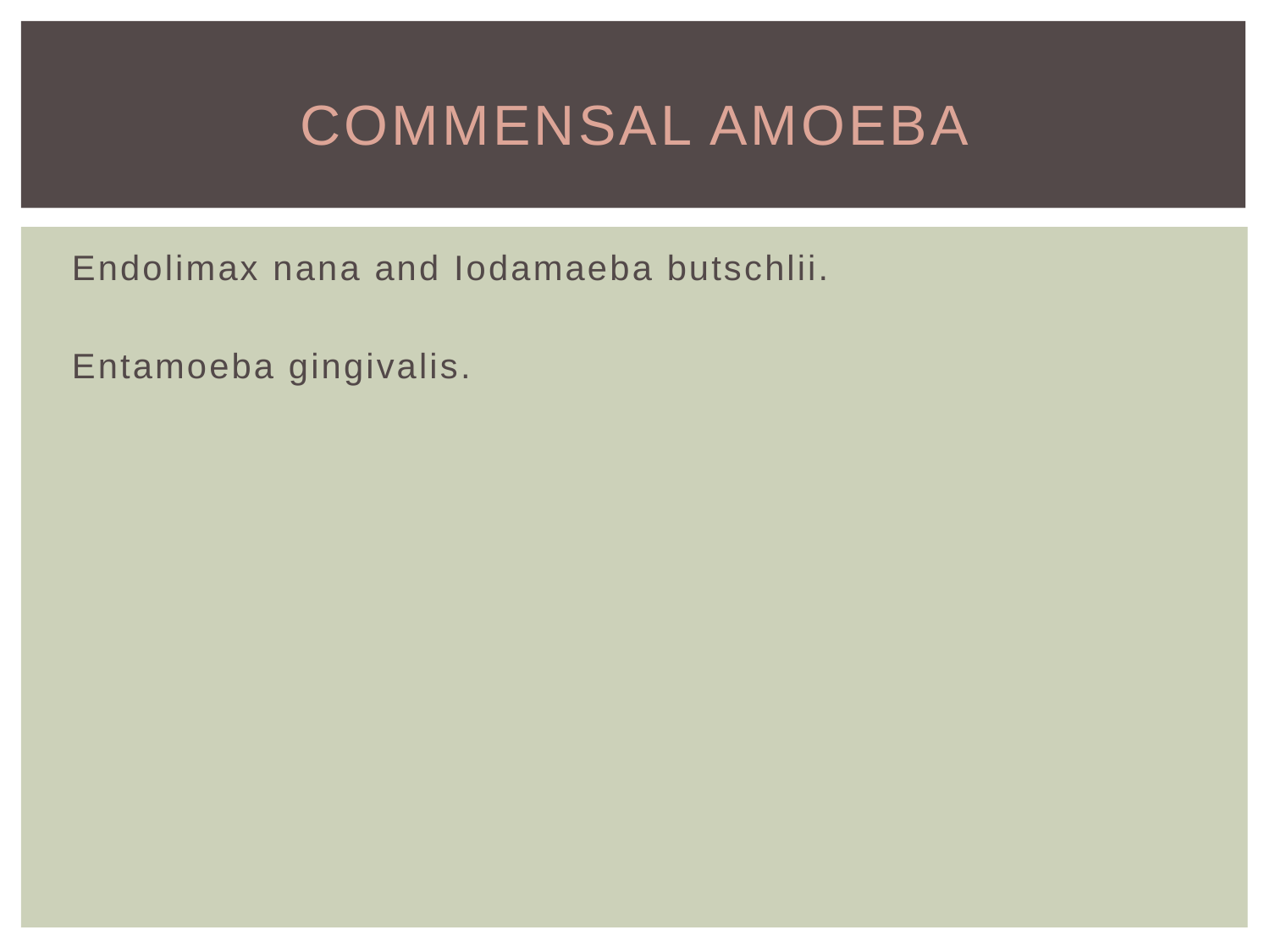

# Commensal Amoeba
Endolimax nana and Iodamaeba butschlii.

Entamoeba gingivalis.